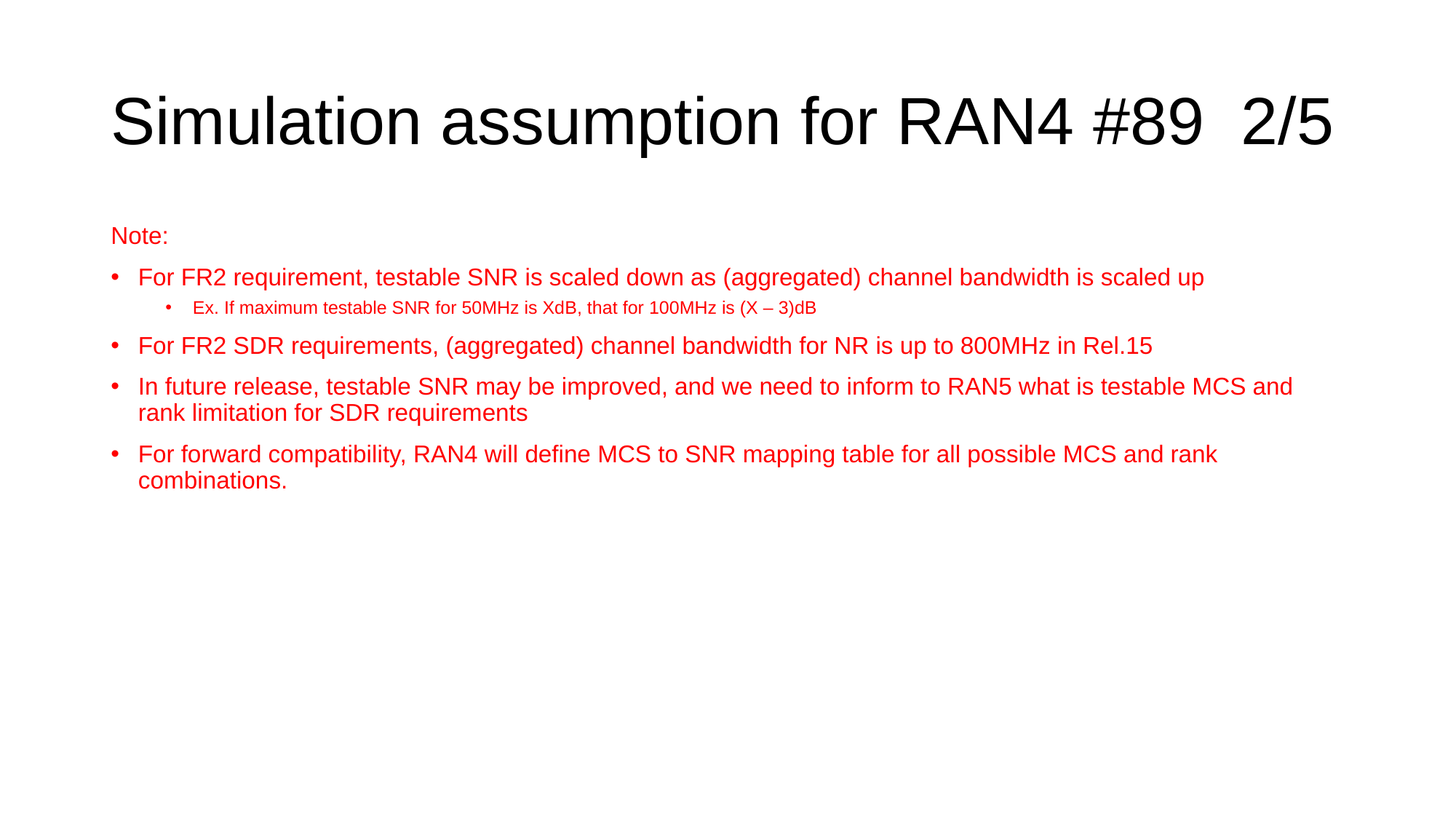

# Simulation assumption for RAN4 #89  2/5
Note:
For FR2 requirement, testable SNR is scaled down as (aggregated) channel bandwidth is scaled up
Ex. If maximum testable SNR for 50MHz is XdB, that for 100MHz is (X – 3)dB
For FR2 SDR requirements, (aggregated) channel bandwidth for NR is up to 800MHz in Rel.15
In future release, testable SNR may be improved, and we need to inform to RAN5 what is testable MCS and rank limitation for SDR requirements
For forward compatibility, RAN4 will define MCS to SNR mapping table for all possible MCS and rank combinations.